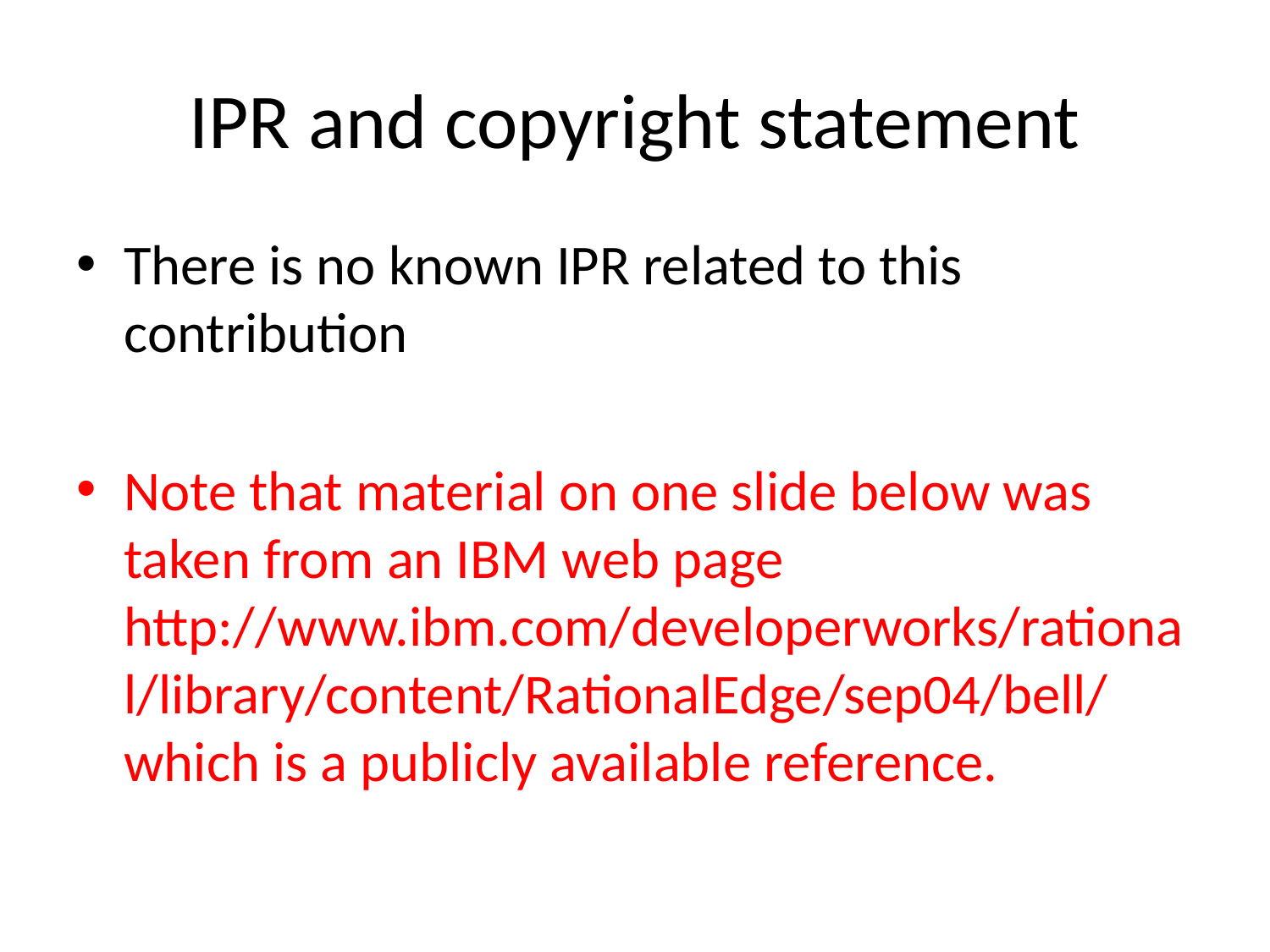

# IPR and copyright statement
There is no known IPR related to this contribution

Note that material on one slide below was taken from an IBM web page http://www.ibm.com/developerworks/rational/library/content/RationalEdge/sep04/bell/  which is a publicly available reference.